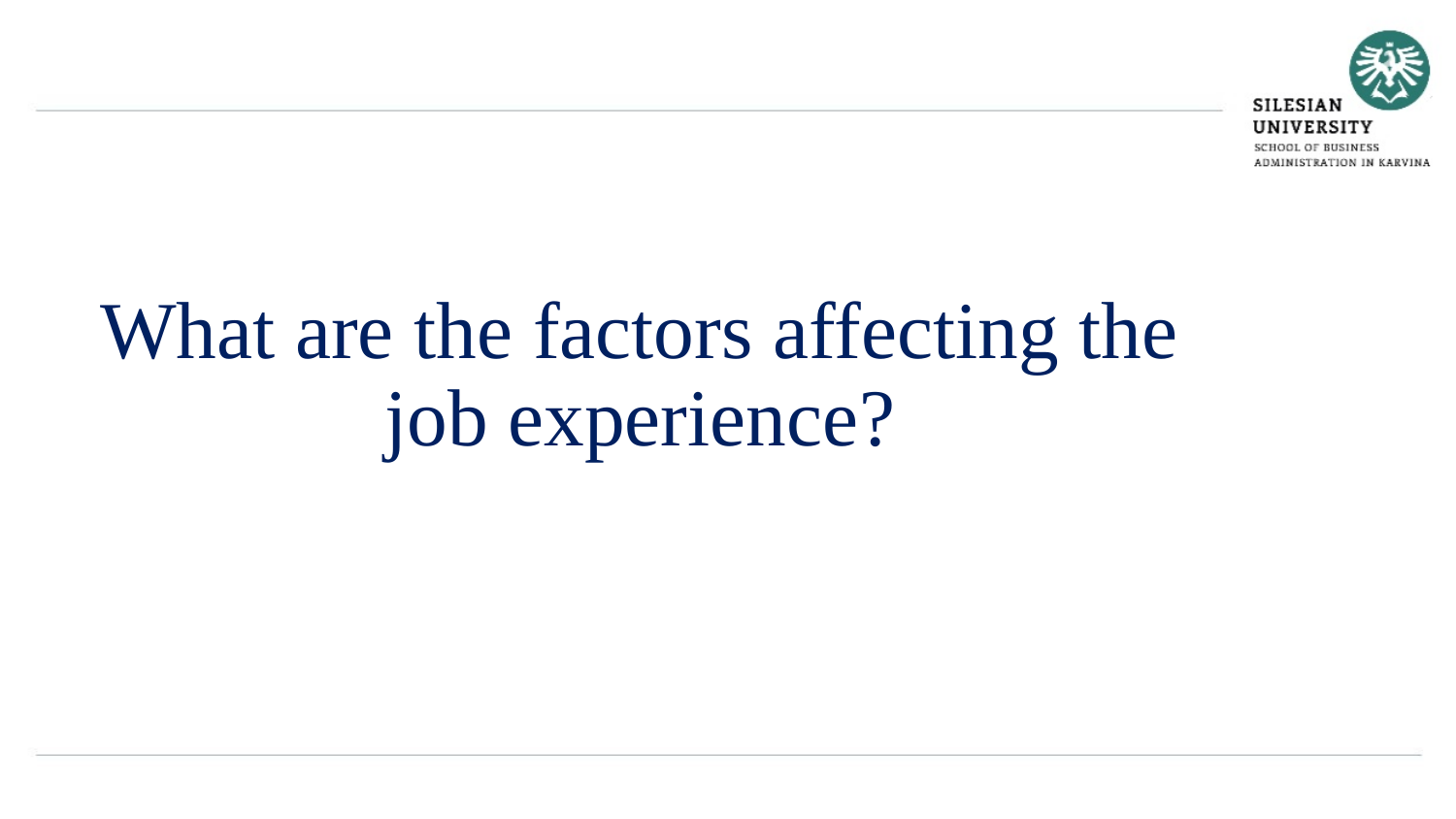

What are the factors affecting the job experience?